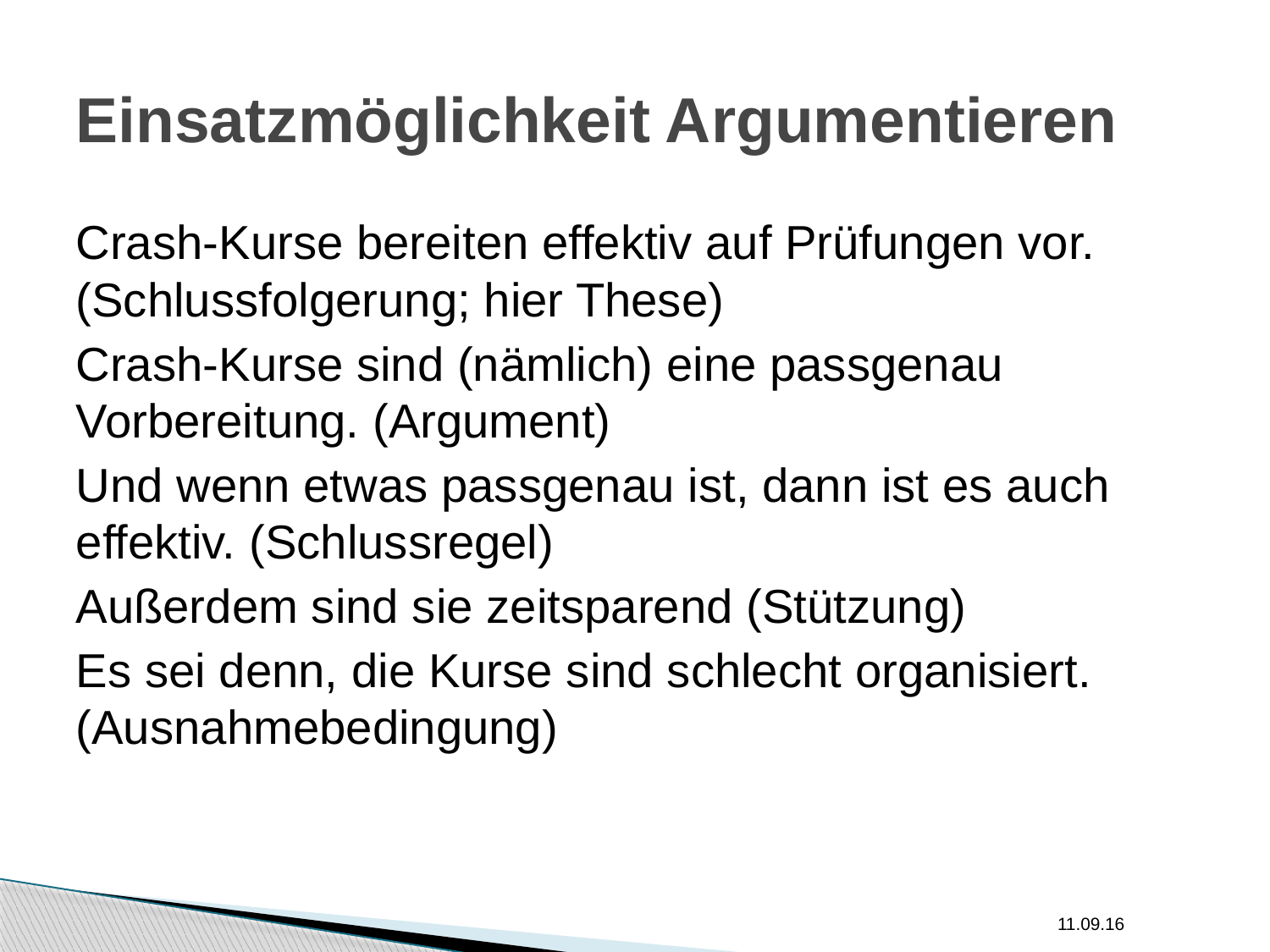

# Einsatzmöglichkeit Argumentieren
Crash-Kurse bereiten effektiv auf Prüfungen vor. (Schlussfolgerung; hier These)
Crash-Kurse sind (nämlich) eine passgenau Vorbereitung. (Argument)
Und wenn etwas passgenau ist, dann ist es auch effektiv. (Schlussregel)
Außerdem sind sie zeitsparend (Stützung)
Es sei denn, die Kurse sind schlecht organisiert. (Ausnahmebedingung)

11.09.16